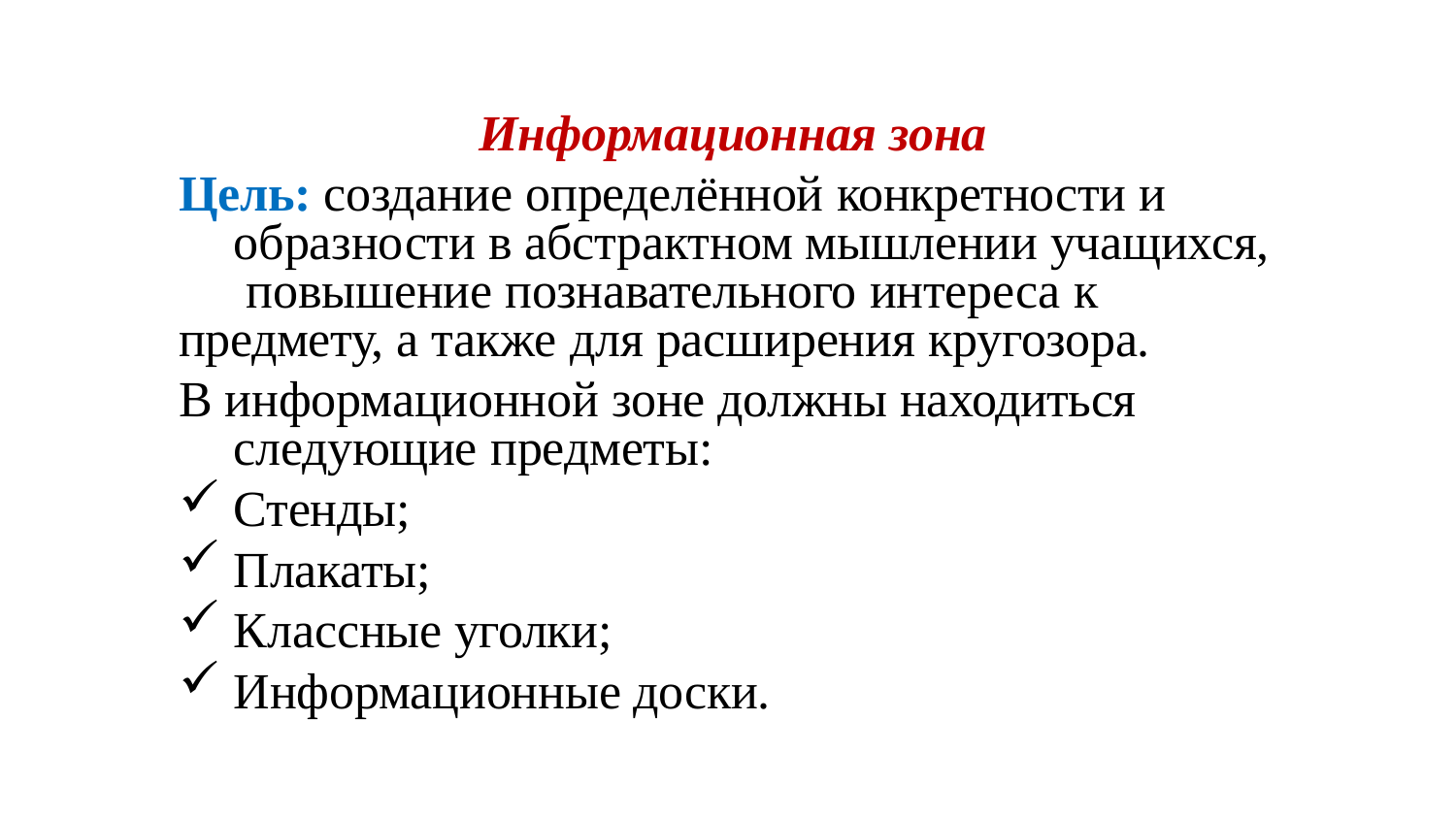

Информационная зона
Цель: создание определённой конкретности и  образности в абстрактном мышлении учащихся,  повышение познавательного интереса к
предмету, а также для расширения кругозора.
В информационной зоне должны находиться  следующие предметы:
Стенды;
Плакаты;
Классные уголки;
Информационные доски.